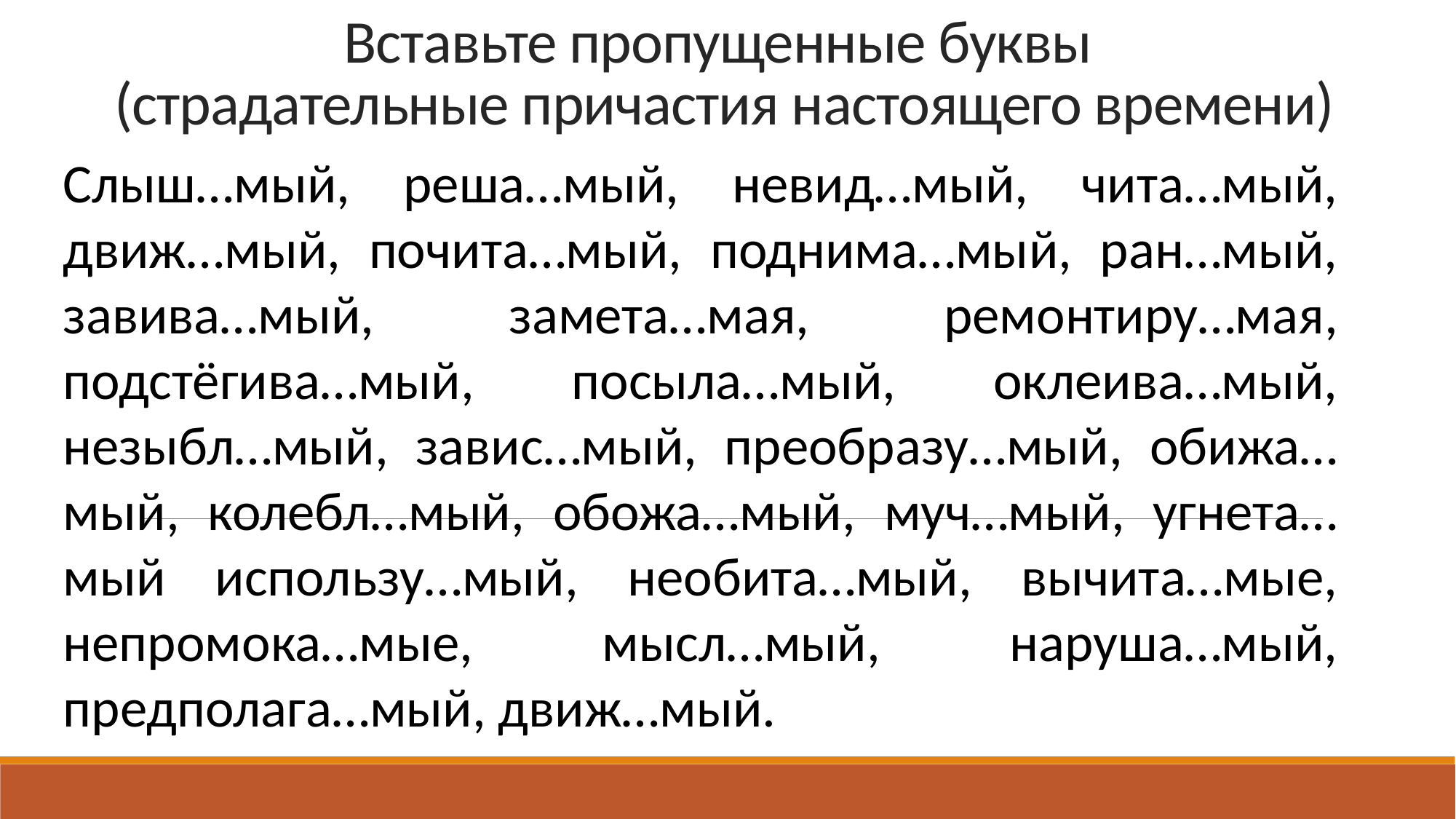

# Вставьте пропущенные буквы (страдательные причастия настоящего времени)

Слыш…мый, реша…мый, невид…мый, чита…мый, движ…мый, почита…мый, поднима…мый, ран…мый, завива…мый, замета…мая, ремонтиру…мая, подстёгива…мый, посыла…мый, оклеива…мый, незыбл…мый, завис…мый, преобразу…мый, обижа…мый, колебл…мый, обожа…мый, муч…мый, угнета…мый использу…мый, необита…мый, вычита…мые, непромока…мые, мысл…мый, наруша…мый, предполага…мый, движ…мый.